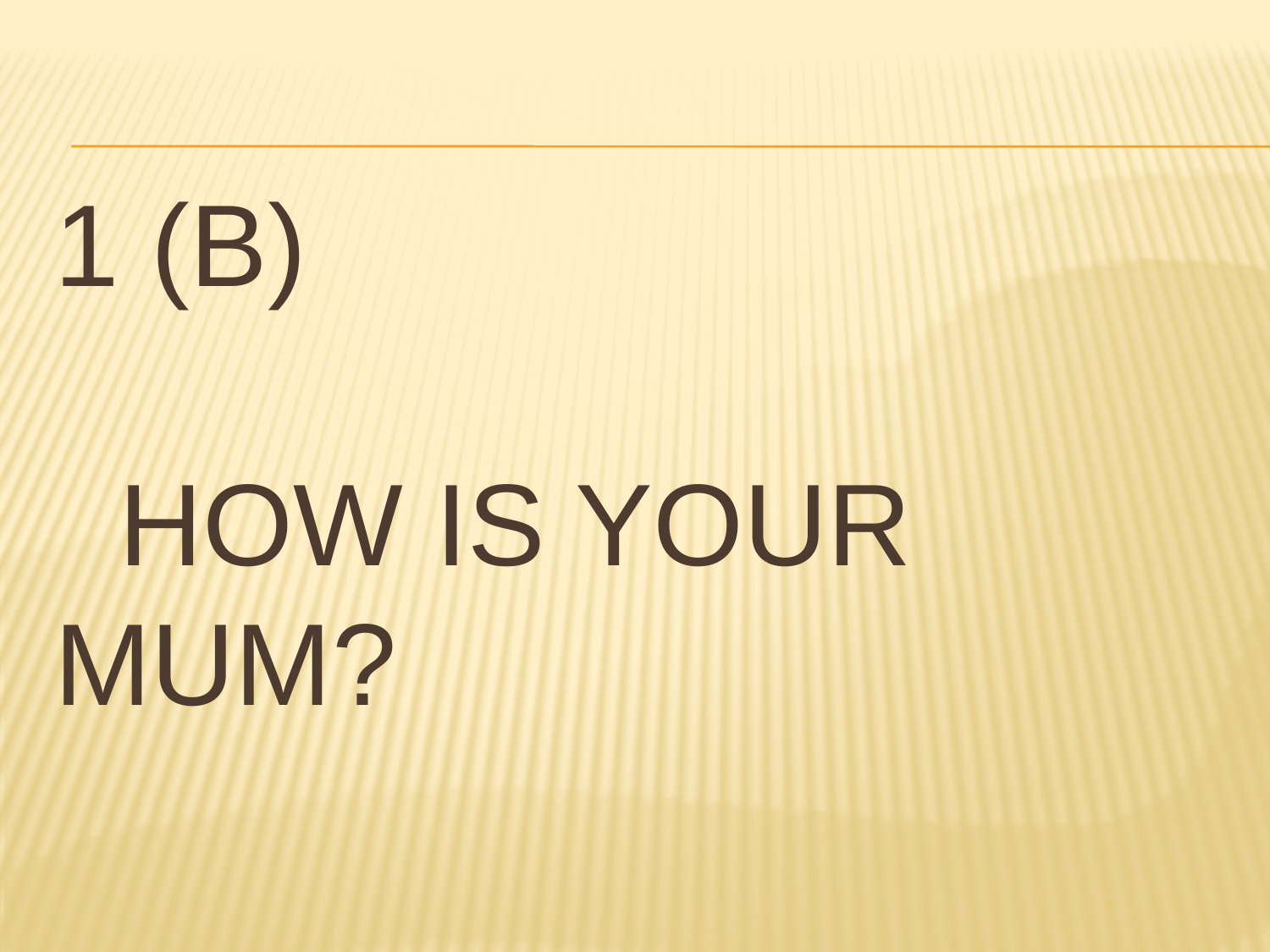

# 1 (b) How is your mum?